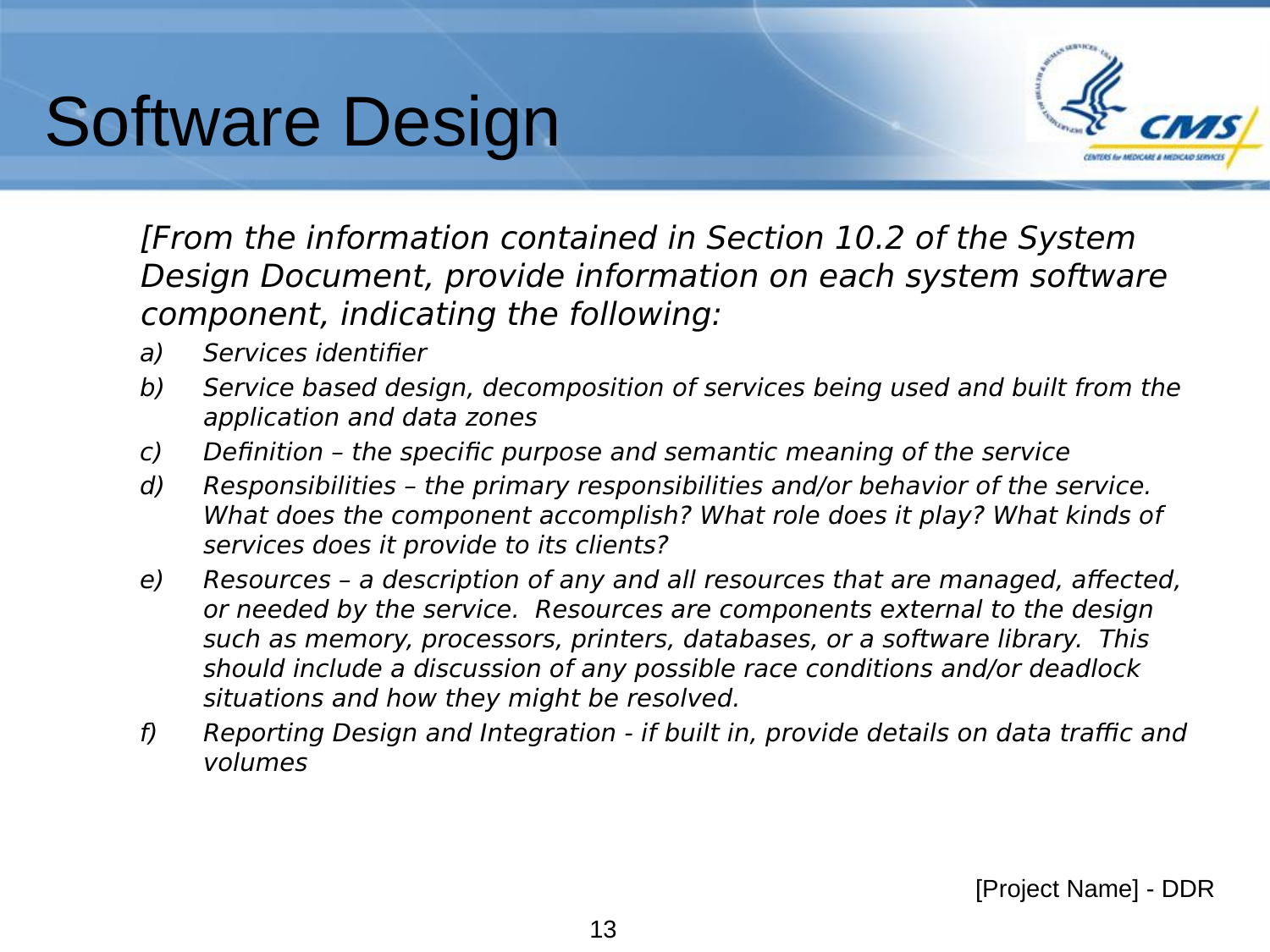

# Software Design
[From the information contained in Section 10.2 of the System Design Document, provide information on each system software component, indicating the following:
Services identifier
Service based design, decomposition of services being used and built from the application and data zones
Definition – the specific purpose and semantic meaning of the service
Responsibilities – the primary responsibilities and/or behavior of the service.  What does the component accomplish? What role does it play? What kinds of services does it provide to its clients?
Resources – a description of any and all resources that are managed, affected, or needed by the service.  Resources are components external to the design such as memory, processors, printers, databases, or a software library.  This should include a discussion of any possible race conditions and/or deadlock situations and how they might be resolved.
Reporting Design and Integration - if built in, provide details on data traffic and volumes
[Project Name] - DDR
13